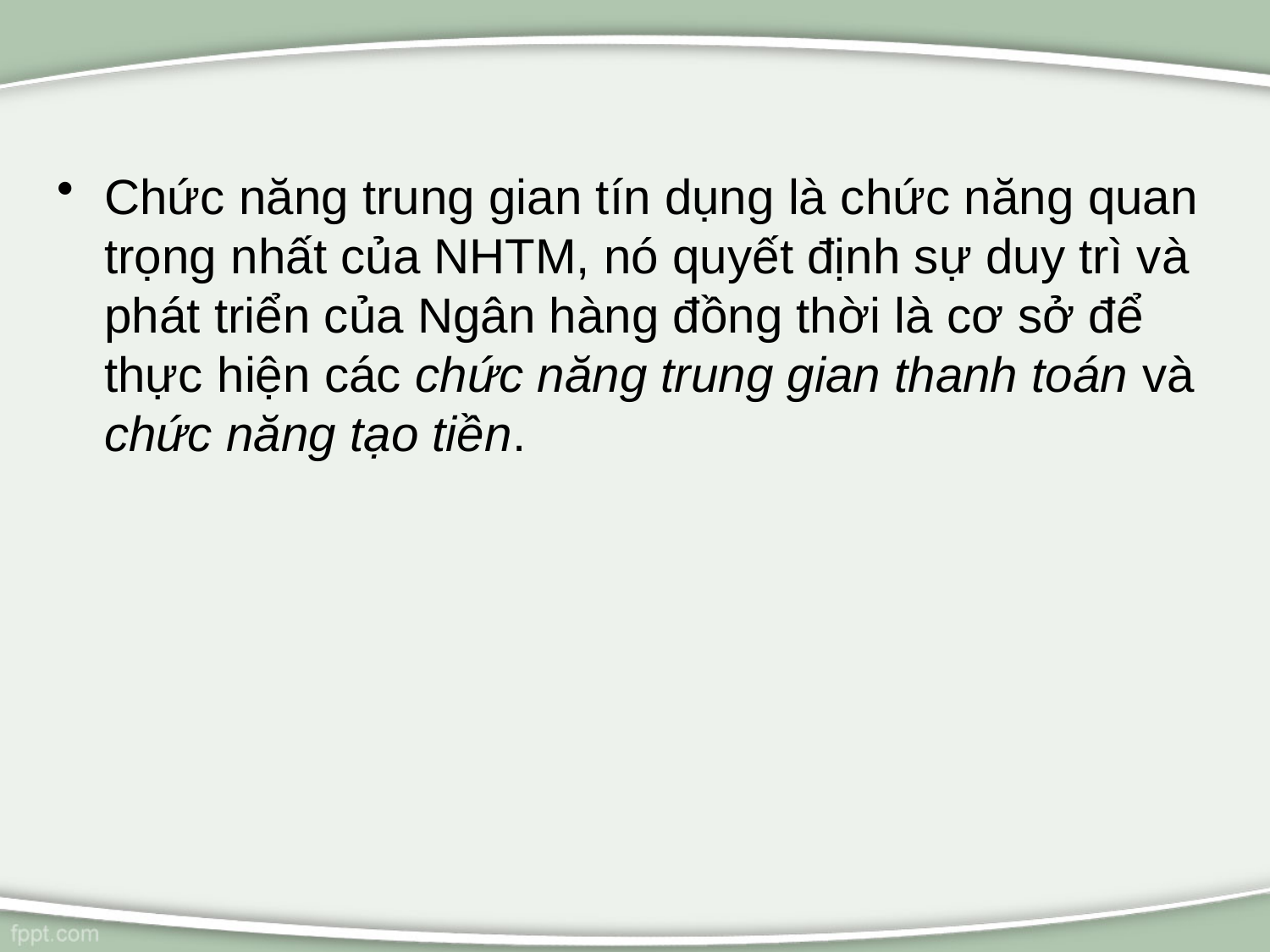

Chức năng trung gian tín dụng là chức năng quan trọng nhất của NHTM, nó quyết định sự duy trì và phát triển của Ngân hàng đồng thời là cơ sở để thực hiện các chức năng trung gian thanh toán và chức năng tạo tiền.